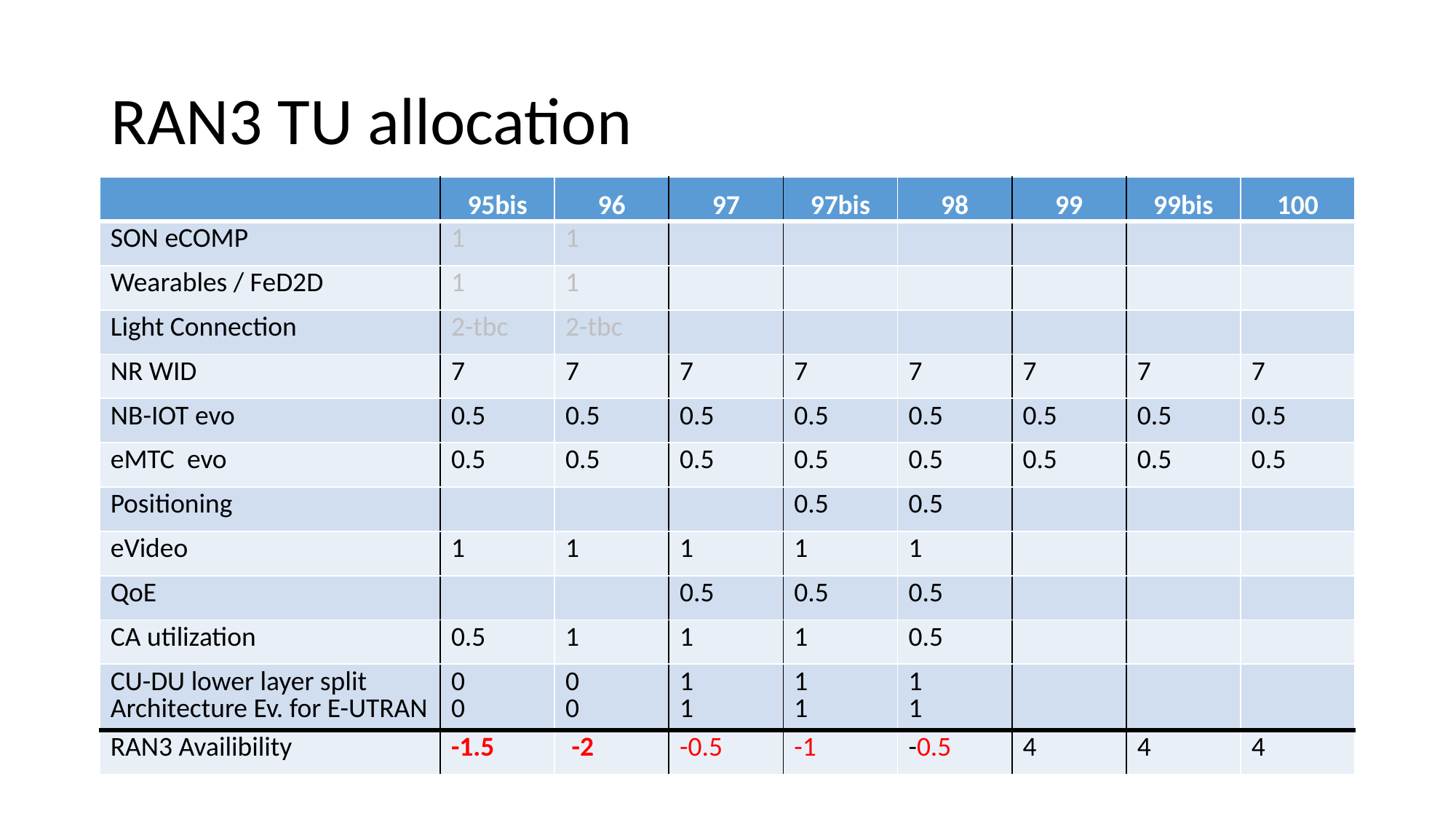

# RAN3 TU allocation
|  | 95bis | 96 | 97 | 97bis | 98 | 99 | 99bis | 100 |
| --- | --- | --- | --- | --- | --- | --- | --- | --- |
| SON eCOMP | 1 | 1 |  |  |  |  |  |  |
| Wearables / FeD2D | 1 | 1 |  |  |  |  |  |  |
| Light Connection | 2-tbc | 2-tbc |  |  |  |  |  |  |
| NR WID | 7 | 7 | 7 | 7 | 7 | 7 | 7 | 7 |
| NB-IOT evo | 0.5 | 0.5 | 0.5 | 0.5 | 0.5 | 0.5 | 0.5 | 0.5 |
| eMTC evo | 0.5 | 0.5 | 0.5 | 0.5 | 0.5 | 0.5 | 0.5 | 0.5 |
| Positioning |  |  |  | 0.5 | 0.5 |  |  |  |
| eVideo | 1 | 1 | 1 | 1 | 1 |  |  |  |
| QoE |  |  | 0.5 | 0.5 | 0.5 |  |  |  |
| CA utilization | 0.5 | 1 | 1 | 1 | 0.5 |  |  |  |
| CU-DU lower layer split Architecture Ev. for E-UTRAN | 0 0 | 0 0 | 1 1 | 1 1 | 1 1 |  |  |  |
| RAN3 Availibility | -1.5 | -2 | -0.5 | -1 | -0.5 | 4 | 4 | 4 |